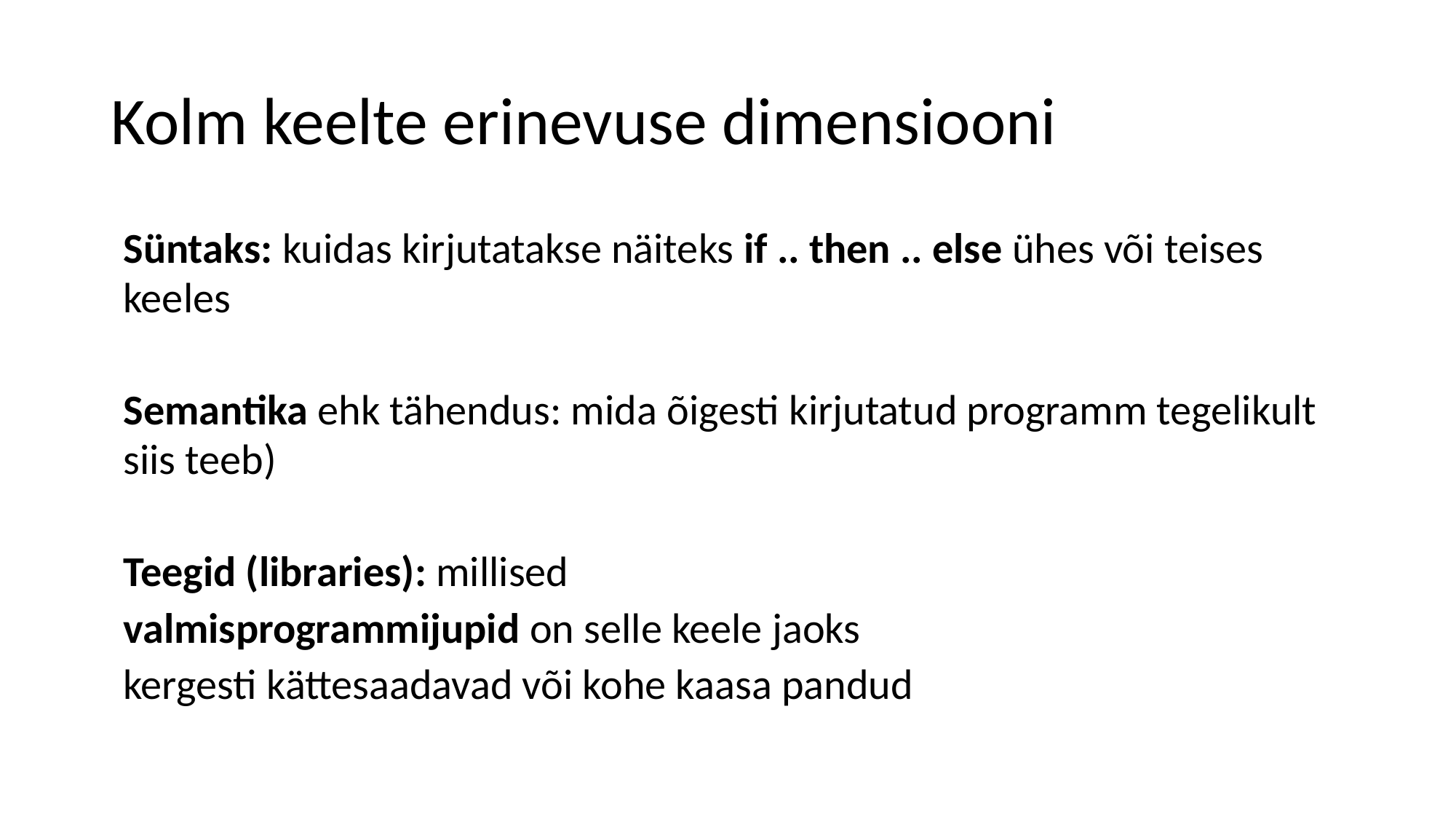

# Kolm keelte erinevuse dimensiooni
Süntaks: kuidas kirjutatakse näiteks if .. then .. else ühes või teises keeles

Semantika ehk tähendus: mida õigesti kirjutatud programm tegelikult siis teeb)

Teegid (libraries): millised
valmisprogrammijupid on selle keele jaoks
kergesti kättesaadavad või kohe kaasa pandud